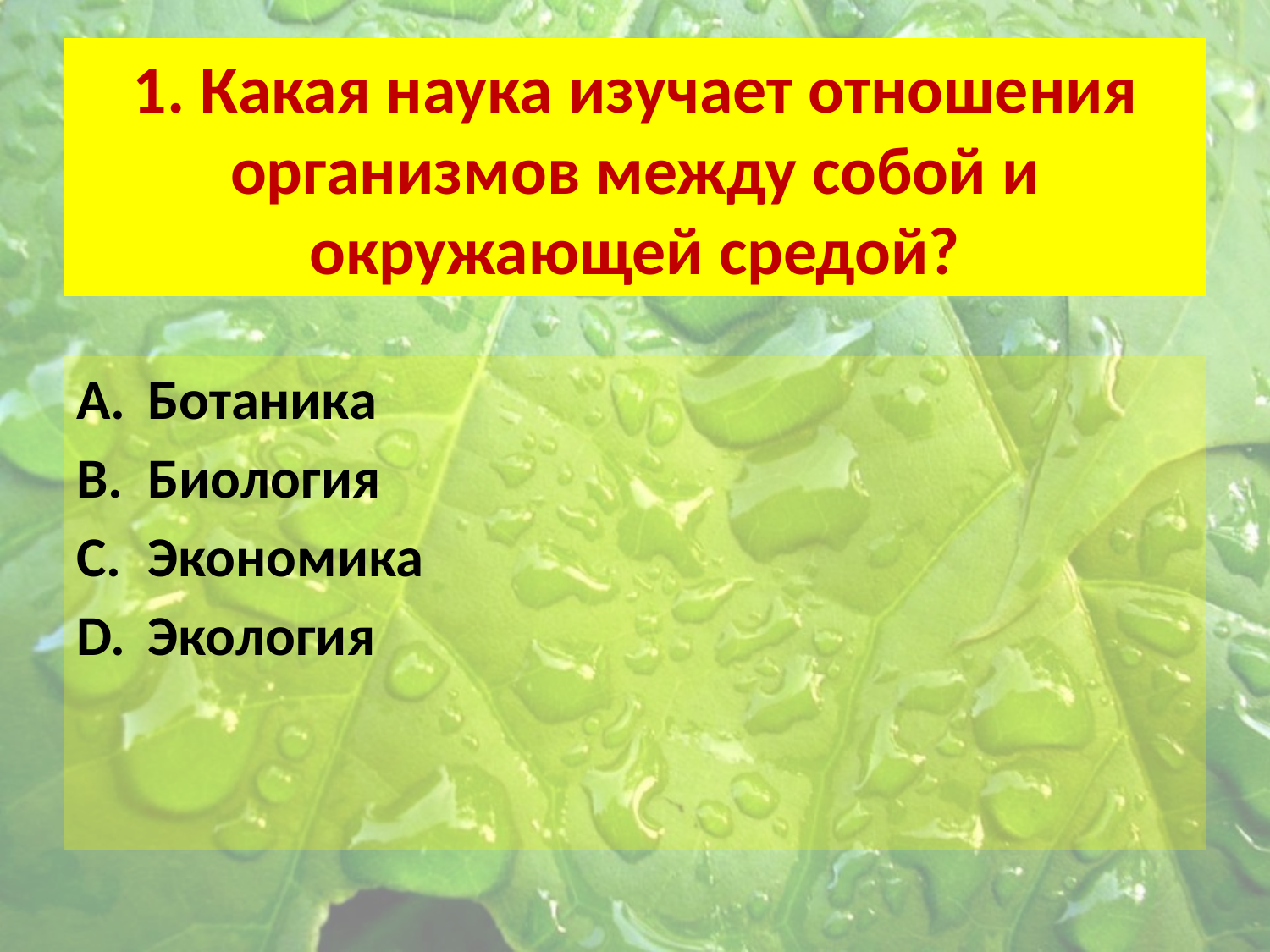

# 1. Какая наука изучает отношения организмов между собой и окружающей средой?
Ботаника
Биология
Экономика
Экология